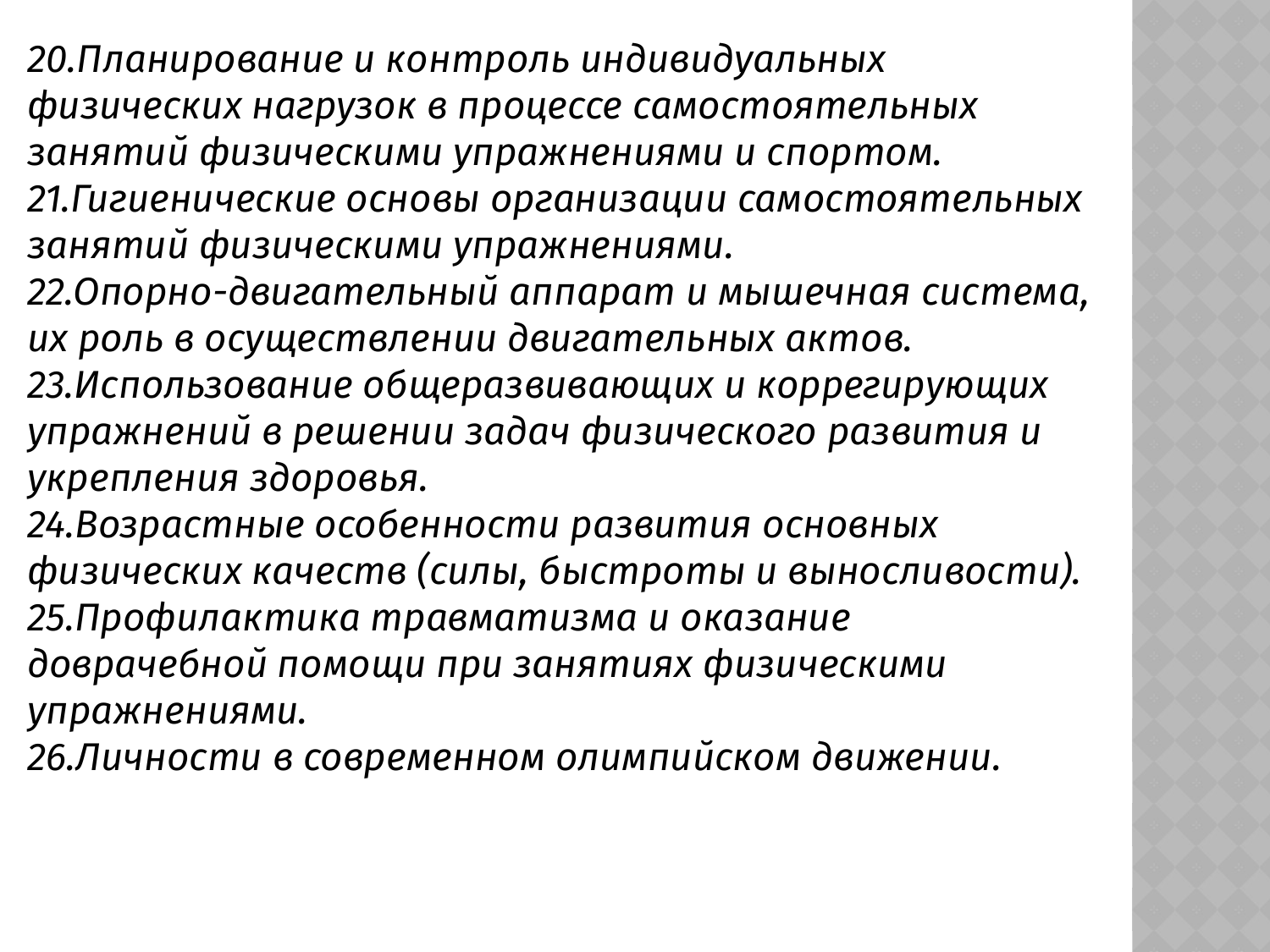

20.Планирование и контроль индивидуальных физических нагрузок в процессе самостоятельных занятий физическими упражнениями и спортом.
21.Гигиенические основы организации самостоятельных занятий физическими упражнениями.
22.Опорно-двигательный аппарат и мышечная система, их роль в осуществлении двигательных актов.
23.Использование общеразвивающих и коррегирующих упражнений в решении задач физического развития и укрепления здоровья.
24.Возрастные особенности развития основных физических качеств (силы, быстроты и выносливости).
25.Профилактика травматизма и оказание доврачебной помощи при занятиях физическими упражнениями.
26.Личности в современном олимпийском движении.